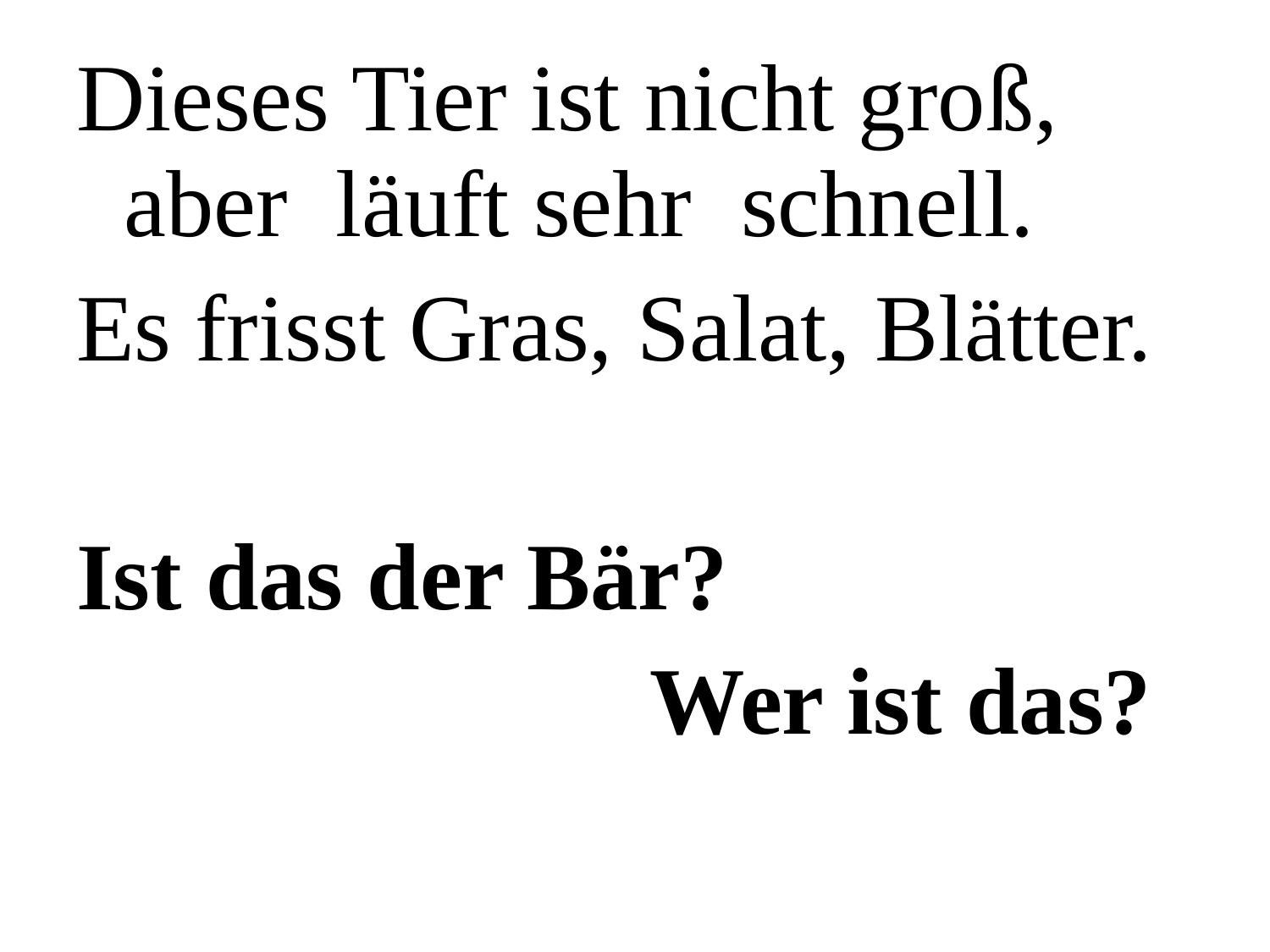

#
Dieses Tier ist nicht groß, aber  läuft sehr  schnell.
Es frisst Gras, Salat, Blätter.

Ist das der Bär?
                        Wer ist das?